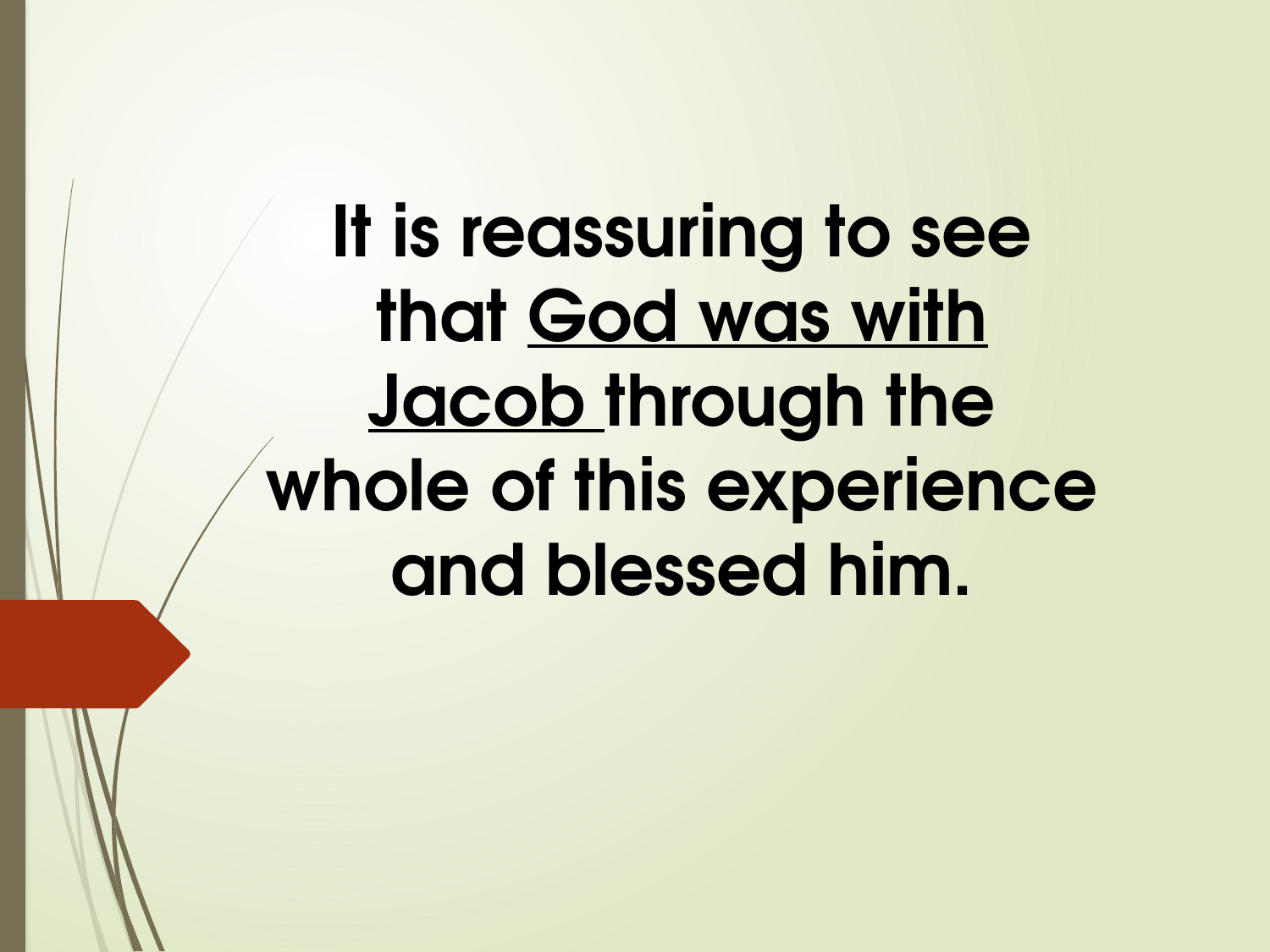

It is reassuring to see that God was with Jacob through the whole of this experience and blessed him.